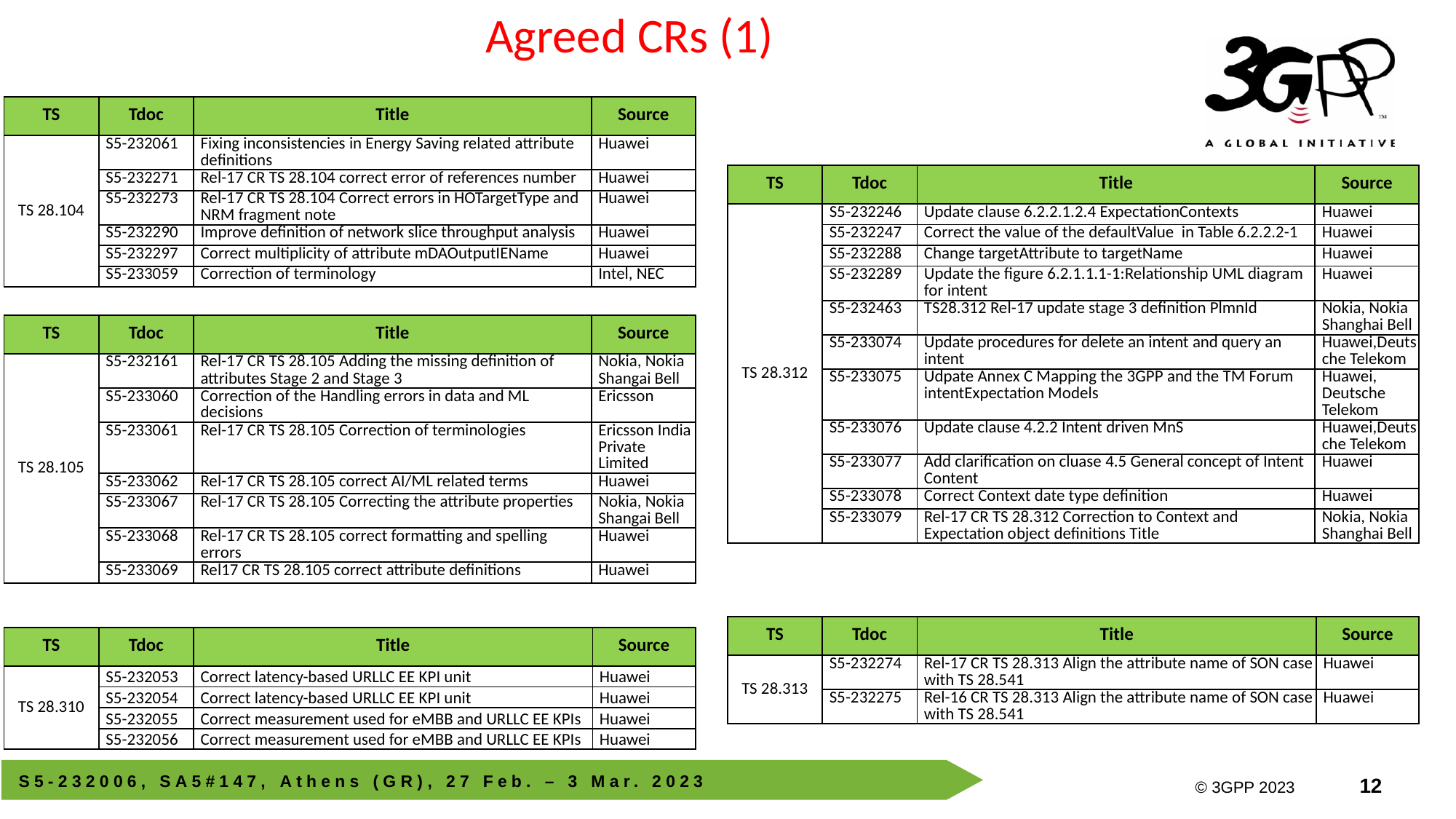

Agreed CRs (1)
| TS | Tdoc | Title | Source |
| --- | --- | --- | --- |
| TS 28.104 | S5-232061 | Fixing inconsistencies in Energy Saving related attribute definitions | Huawei |
|  | S5-232271 | Rel-17 CR TS 28.104 correct error of references number | Huawei |
|  | S5-232273 | Rel-17 CR TS 28.104 Correct errors in HOTargetType and NRM fragment note | Huawei |
|  | S5-232290 | Improve definition of network slice throughput analysis | Huawei |
|  | S5-232297 | Correct multiplicity of attribute mDAOutputIEName | Huawei |
|  | S5-233059 | Correction of terminology | Intel, NEC |
| TS | Tdoc | Title | Source |
| --- | --- | --- | --- |
| TS 28.312 | S5-232246 | Update clause 6.2.2.1.2.4 ExpectationContexts | Huawei |
|  | S5-232247 | Correct the value of the defaultValue in Table 6.2.2.2-1 | Huawei |
|  | S5-232288 | Change targetAttribute to targetName | Huawei |
|  | S5-232289 | Update the figure 6.2.1.1.1-1:Relationship UML diagram for intent | Huawei |
|  | S5-232463 | TS28.312 Rel-17 update stage 3 definition PlmnId | Nokia, Nokia Shanghai Bell |
|  | S5-233074 | Update procedures for delete an intent and query an intent | Huawei,Deutsche Telekom |
|  | S5-233075 | Udpate Annex C Mapping the 3GPP and the TM Forum intentExpectation Models | Huawei, Deutsche Telekom |
|  | S5-233076 | Update clause 4.2.2 Intent driven MnS | Huawei,Deutsche Telekom |
|  | S5-233077 | Add clarification on cluase 4.5 General concept of Intent Content | Huawei |
|  | S5-233078 | Correct Context date type definition | Huawei |
|  | S5-233079 | Rel-17 CR TS 28.312 Correction to Context and Expectation object definitions Title | Nokia, Nokia Shanghai Bell |
| TS | Tdoc | Title | Source |
| --- | --- | --- | --- |
| TS 28.105 | S5-232161 | Rel-17 CR TS 28.105 Adding the missing definition of attributes Stage 2 and Stage 3 | Nokia, Nokia Shangai Bell |
|  | S5-233060 | Correction of the Handling errors in data and ML decisions | Ericsson |
|  | S5-233061 | Rel-17 CR TS 28.105 Correction of terminologies | Ericsson India Private Limited |
|  | S5-233062 | Rel-17 CR TS 28.105 correct AI/ML related terms | Huawei |
|  | S5-233067 | Rel-17 CR TS 28.105 Correcting the attribute properties | Nokia, Nokia Shangai Bell |
|  | S5-233068 | Rel-17 CR TS 28.105 correct formatting and spelling errors | Huawei |
|  | S5-233069 | Rel17 CR TS 28.105 correct attribute definitions | Huawei |
| TS | Tdoc | Title | Source |
| --- | --- | --- | --- |
| TS 28.313 | S5-232274 | Rel-17 CR TS 28.313 Align the attribute name of SON case with TS 28.541 | Huawei |
|  | S5-232275 | Rel-16 CR TS 28.313 Align the attribute name of SON case with TS 28.541 | Huawei |
| TS | Tdoc | Title | Source |
| --- | --- | --- | --- |
| TS 28.310 | S5-232053 | Correct latency-based URLLC EE KPI unit | Huawei |
|  | S5-232054 | Correct latency-based URLLC EE KPI unit | Huawei |
|  | S5-232055 | Correct measurement used for eMBB and URLLC EE KPIs | Huawei |
|  | S5-232056 | Correct measurement used for eMBB and URLLC EE KPIs | Huawei |